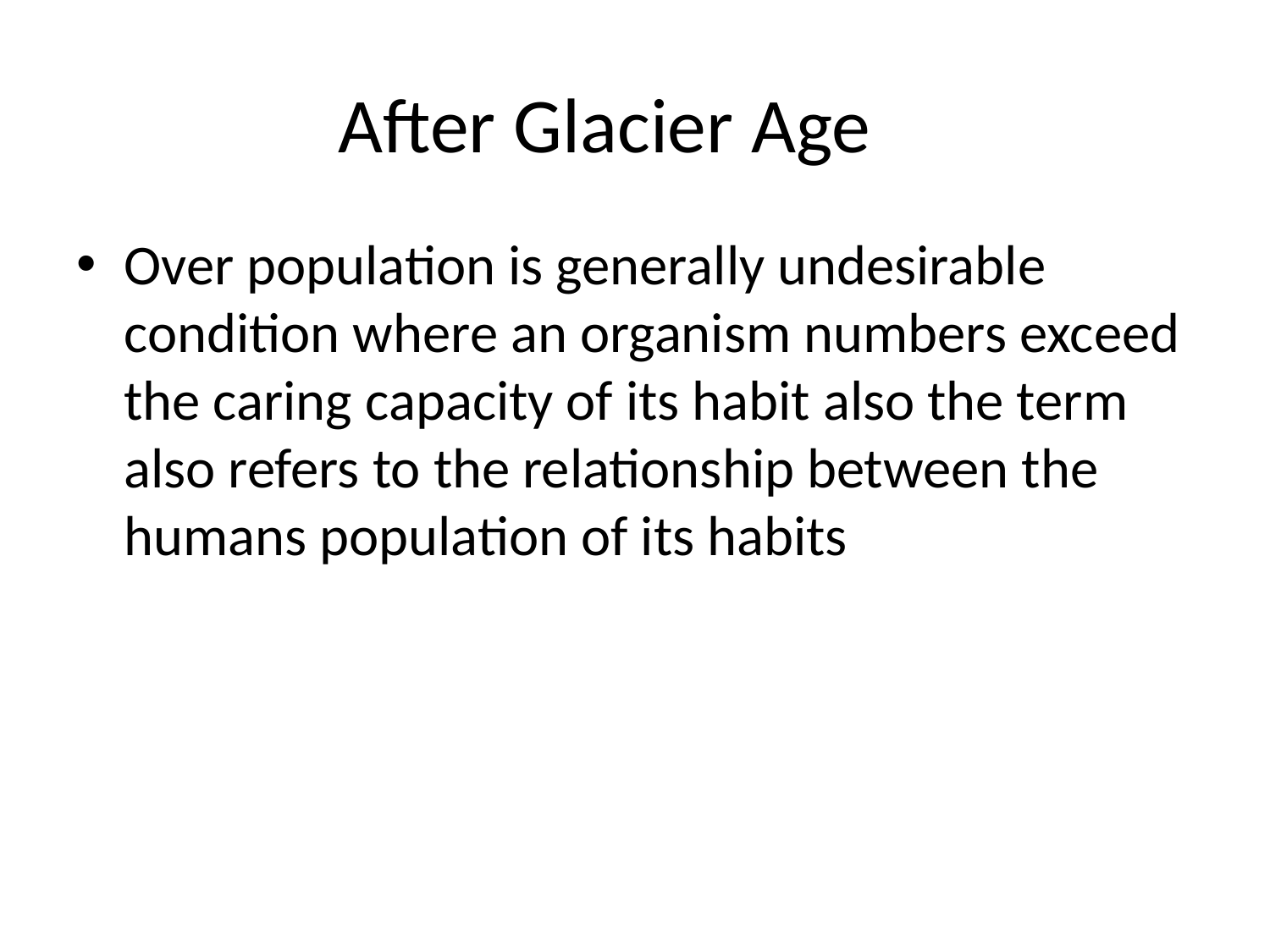

# After Glacier Age
Over population is generally undesirable condition where an organism numbers exceed the caring capacity of its habit also the term also refers to the relationship between the humans population of its habits